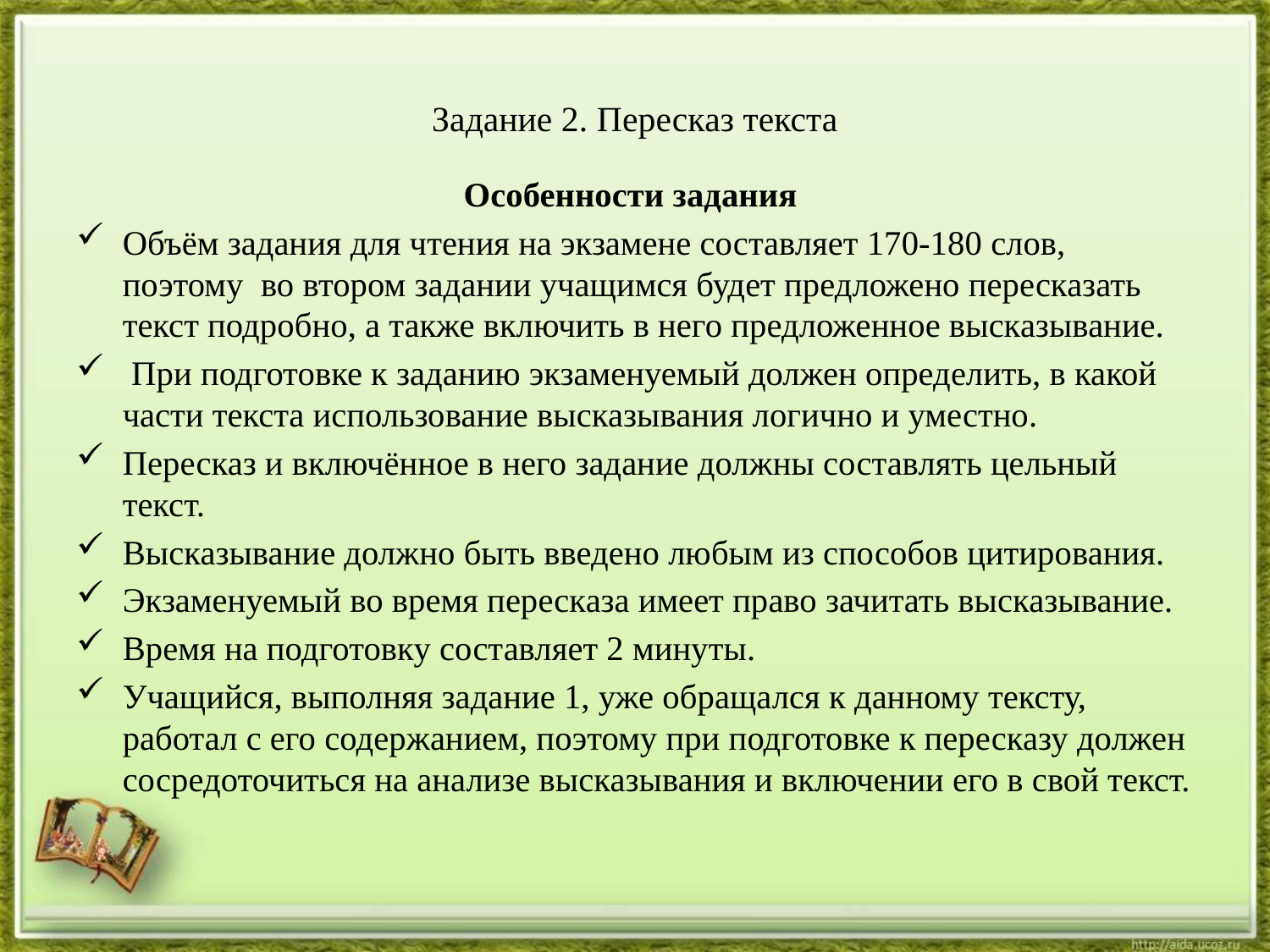

# Задание 2. Пересказ текста
Особенности задания
Объём задания для чтения на экзамене составляет 170-180 слов, поэтому  во втором задании учащимся будет предложено пересказать текст подробно, а также включить в него предложенное высказывание.
 При подготовке к заданию экзаменуемый должен определить, в какой части текста использование высказывания логично и уместно.
Пересказ и включённое в него задание должны составлять цельный текст.
Высказывание должно быть введено любым из способов цитирования.
Экзаменуемый во время пересказа имеет право зачитать высказывание.
Время на подготовку составляет 2 минуты.
Учащийся, выполняя задание 1, уже обращался к данному тексту, работал с его содержанием, поэтому при подготовке к пересказу должен сосредоточиться на анализе высказывания и включении его в свой текст.